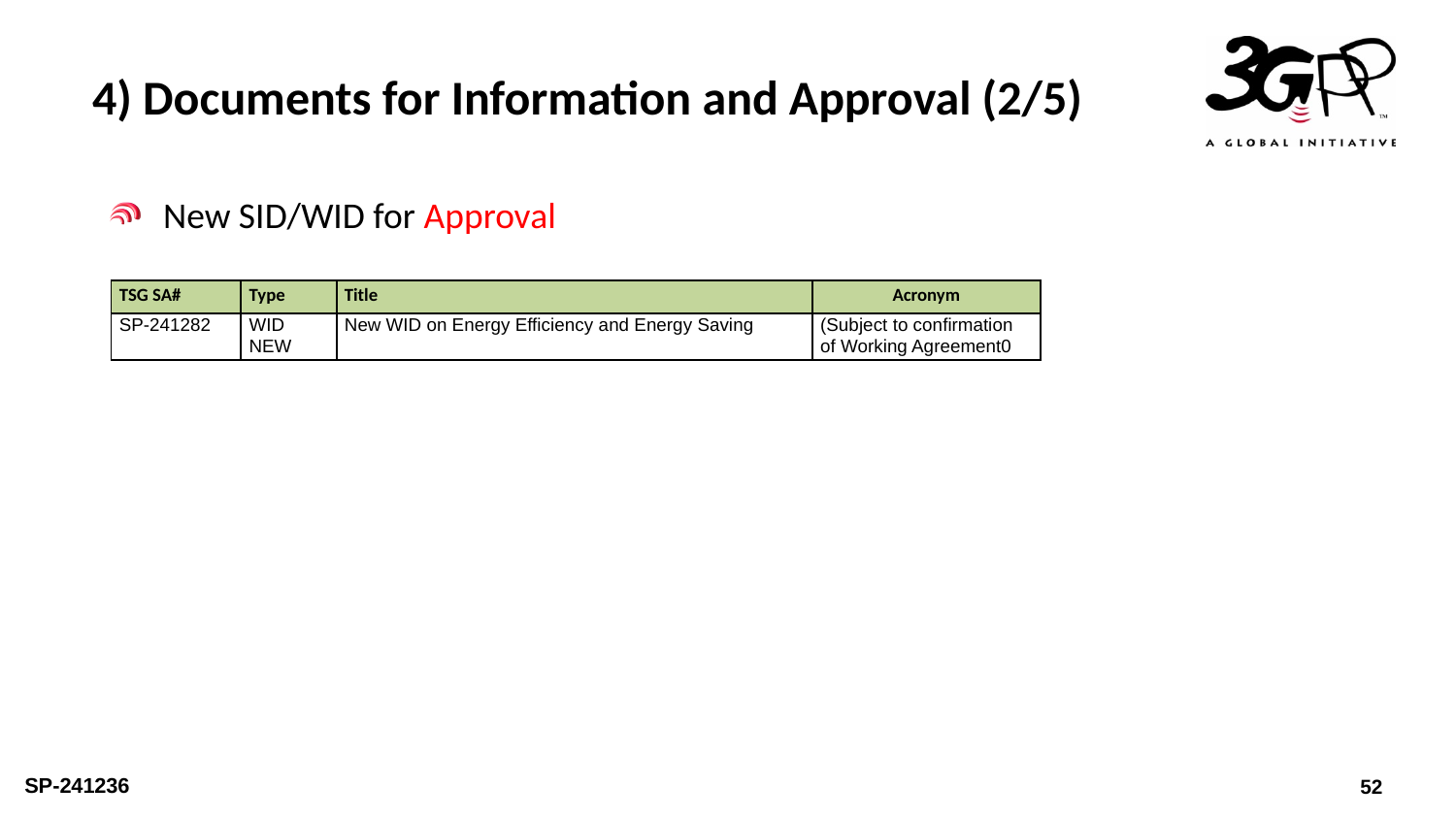

# 4) Documents for Information and Approval (2/5)
New SID/WID for Approval

| TSG SA# | Type | Title | Acronym |
| --- | --- | --- | --- |
| SP-241282 | WID NEW | New WID on Energy Efficiency and Energy Saving | (Subject to confirmation of Working Agreement0 |